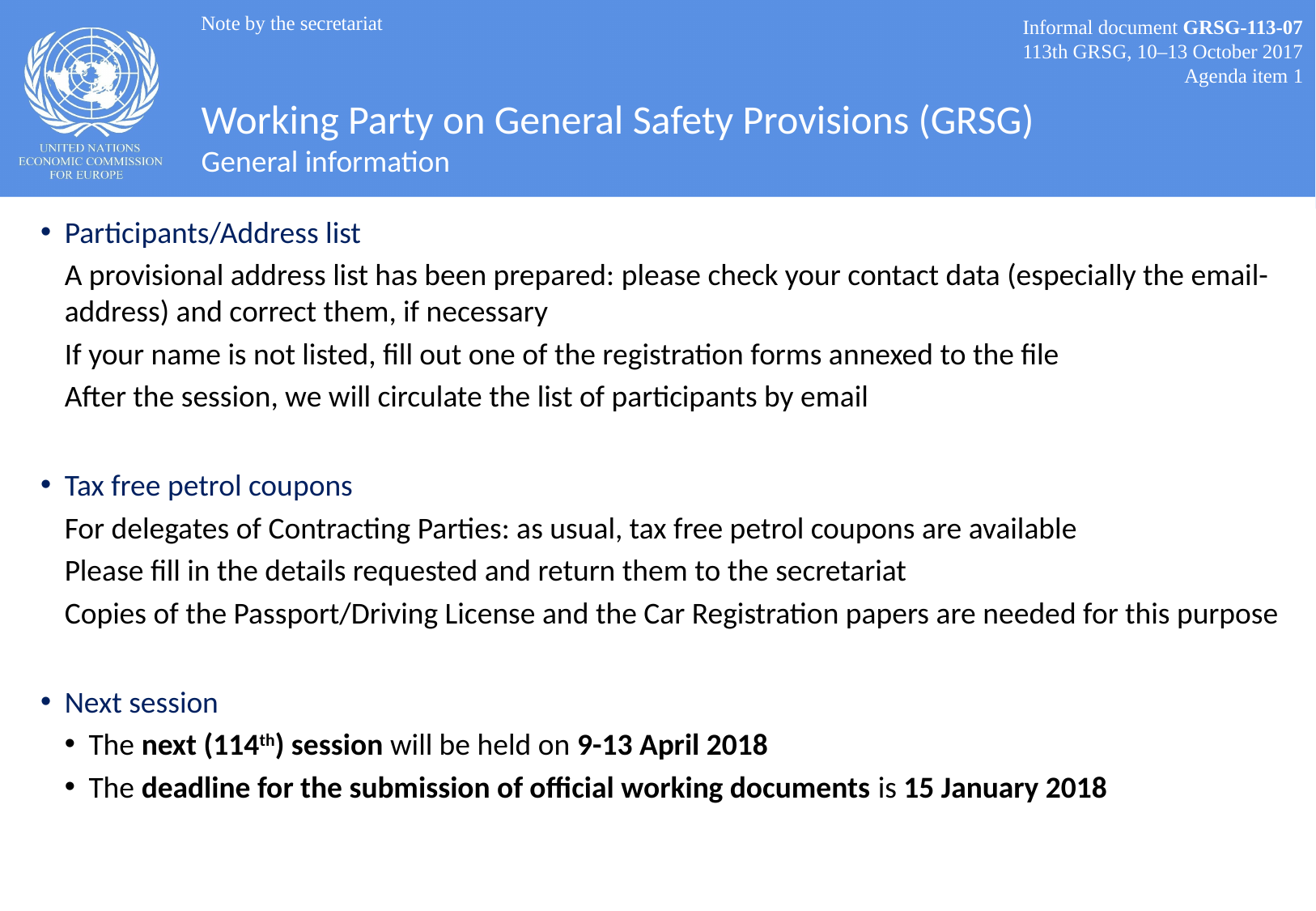

Note by the secretariat
Informal document GRSG-113-07
113th GRSG, 10–13 October 2017
Agenda item 1
# Working Party on General Safety Provisions (GRSG) General information
Participants/Address list
A provisional address list has been prepared: please check your contact data (especially the email-address) and correct them, if necessary
If your name is not listed, fill out one of the registration forms annexed to the file
After the session, we will circulate the list of participants by email

Tax free petrol coupons
For delegates of Contracting Parties: as usual, tax free petrol coupons are available
Please fill in the details requested and return them to the secretariat
Copies of the Passport/Driving License and the Car Registration papers are needed for this purpose

Next session
The next (114th) session will be held on 9-13 April 2018
The deadline for the submission of official working documents is 15 January 2018